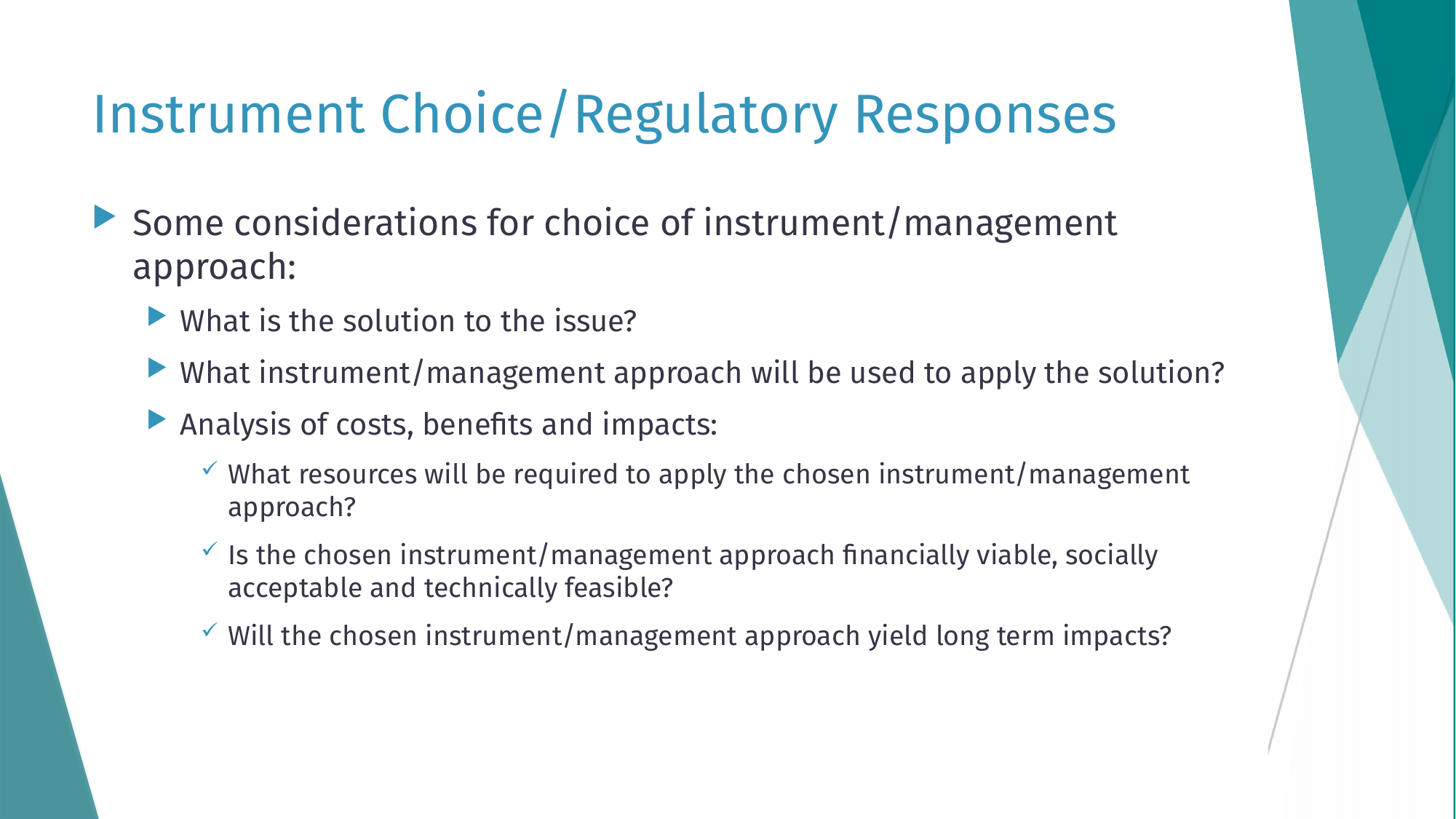

# Instrument Choice/Regulatory Responses
Some considerations for choice of instrument/management approach:
What is the solution to the issue?
What instrument/management approach will be used to apply the solution?
Analysis of costs, benefits and impacts:
What resources will be required to apply the chosen instrument/management approach?
Is the chosen instrument/management approach financially viable, socially acceptable and technically feasible?
Will the chosen instrument/management approach yield long term impacts?

38